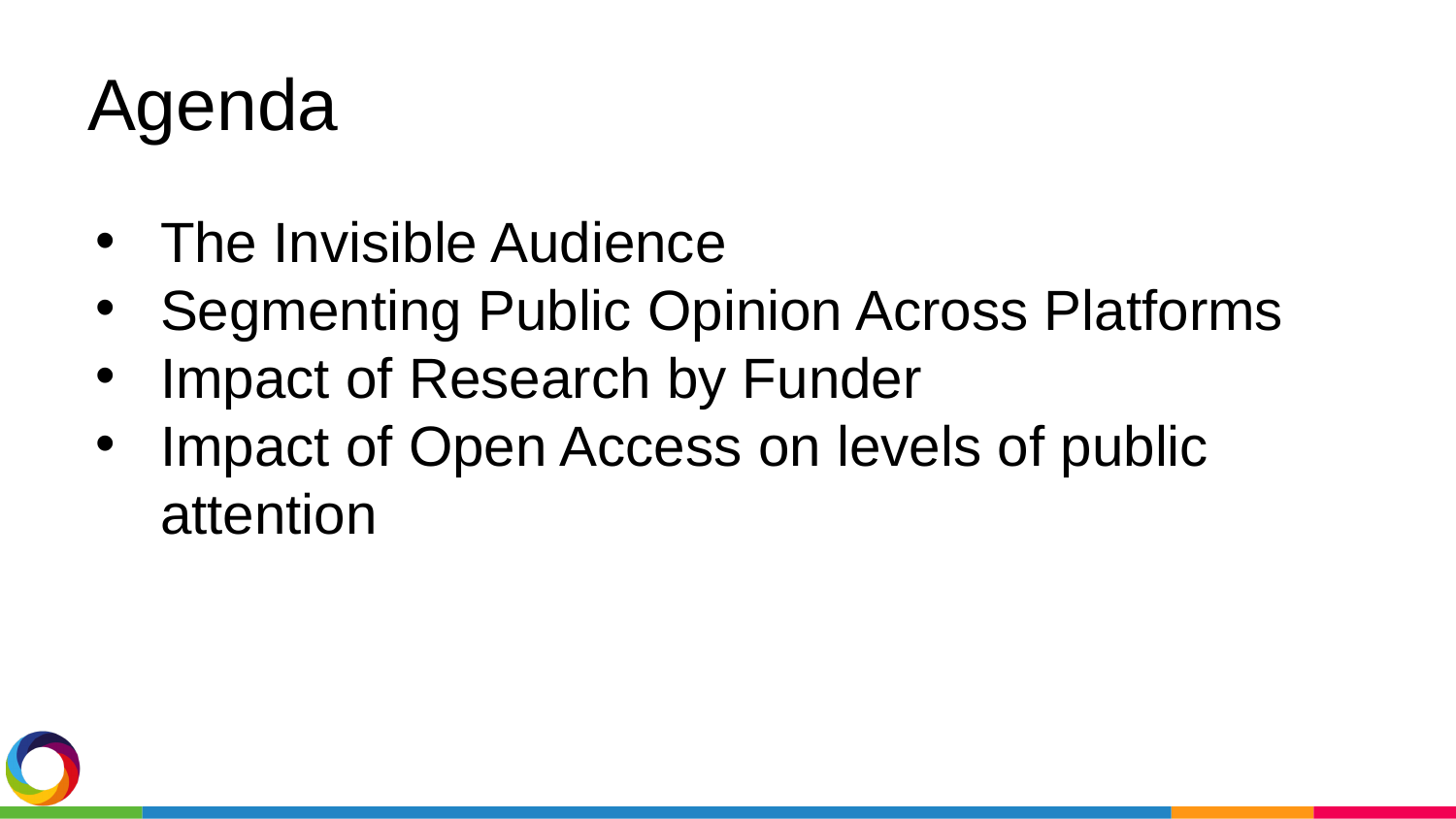

# Agenda
The Invisible Audience
Segmenting Public Opinion Across Platforms
Impact of Research by Funder
Impact of Open Access on levels of public attention